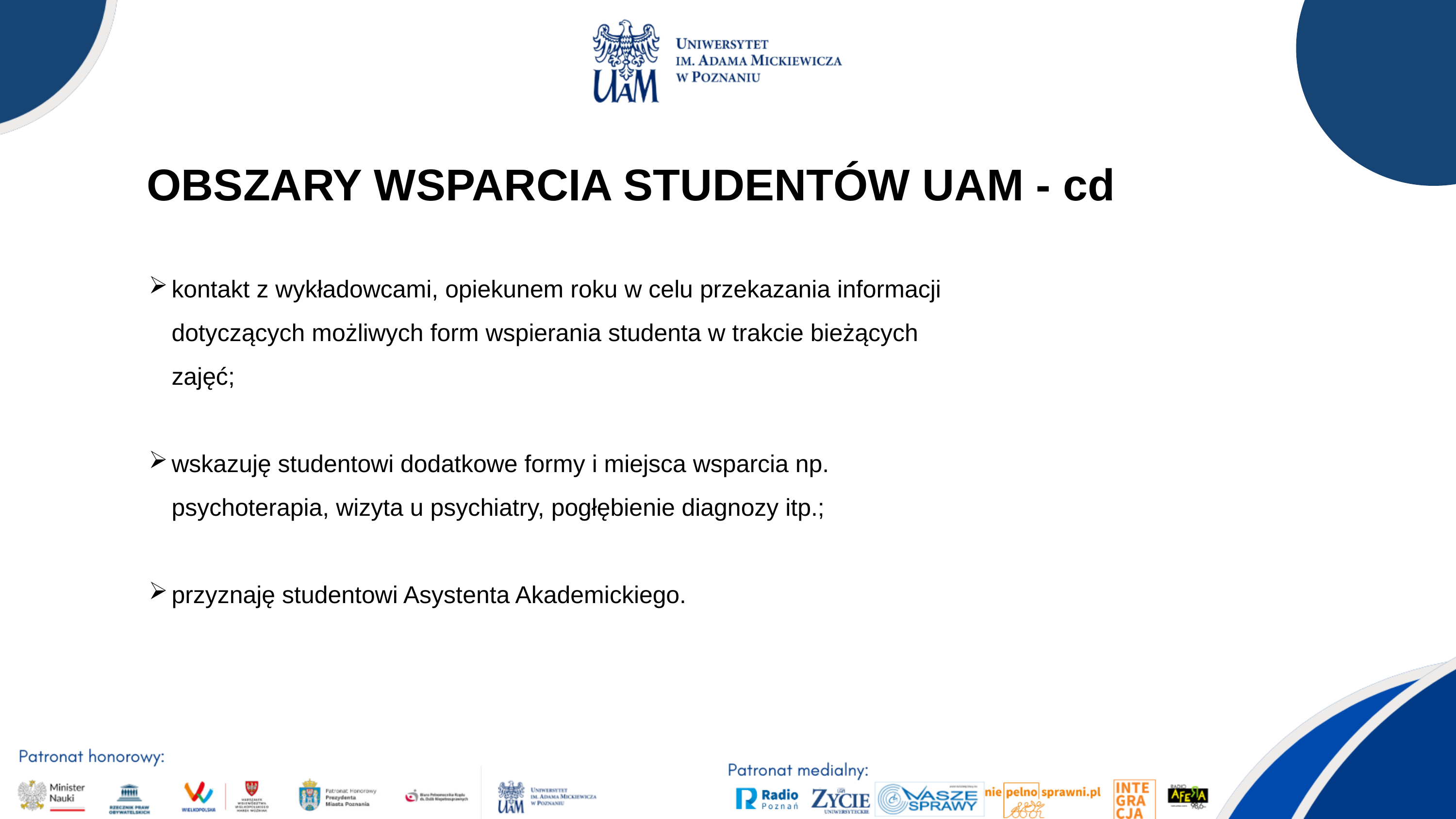

OBSZARY WSPARCIA STUDENTÓW UAM - cd
kontakt z wykładowcami, opiekunem roku w celu przekazania informacji dotyczących możliwych form wspierania studenta w trakcie bieżących zajęć;

wskazuję studentowi dodatkowe formy i miejsca wsparcia np. psychoterapia, wizyta u psychiatry, pogłębienie diagnozy itp.;

przyznaję studentowi Asystenta Akademickiego.